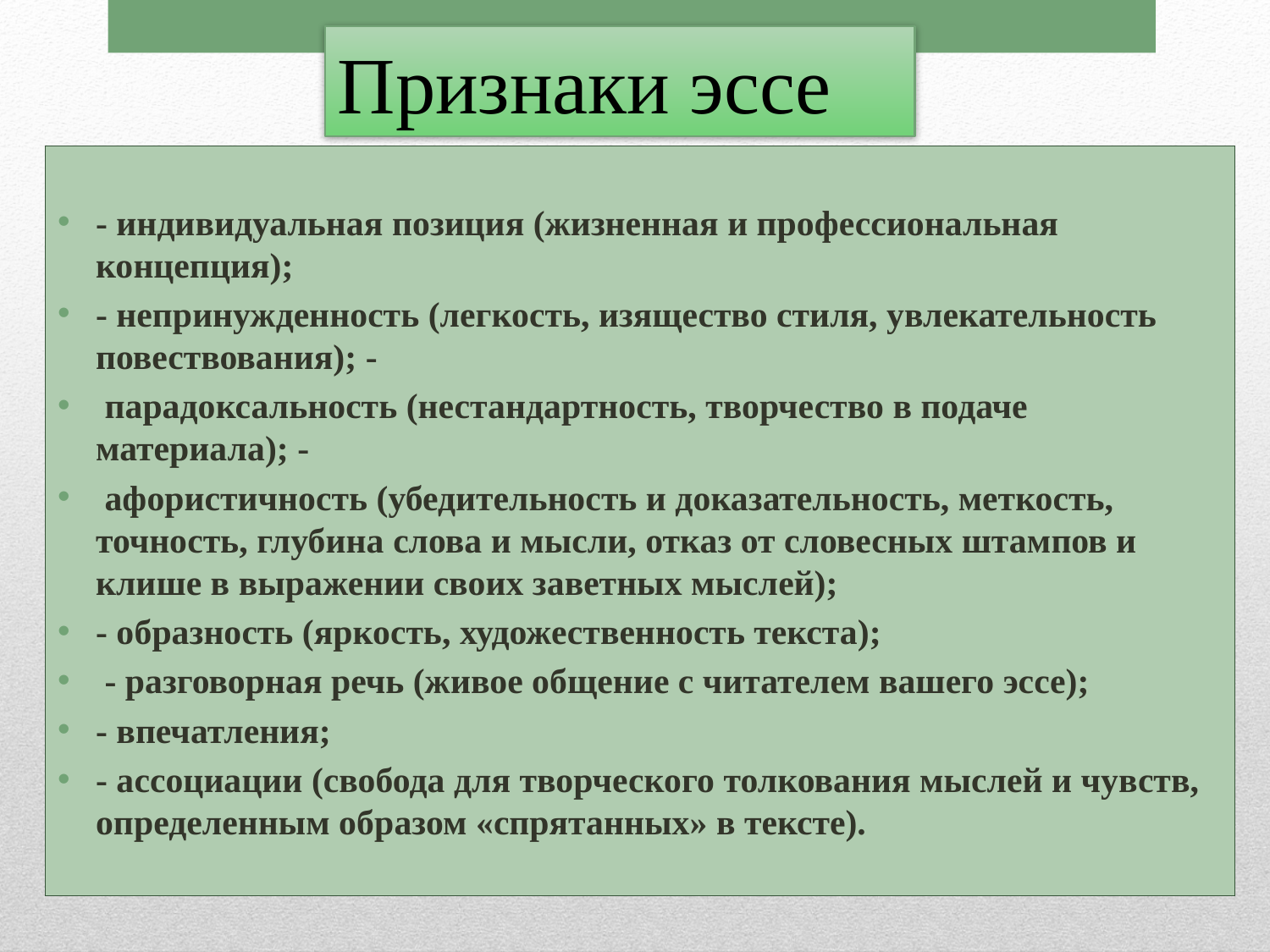

# Признаки эссе
- индивидуальная позиция (жизненная и профессиональная концепция);
- непринужденность (легкость, изящество стиля, увлекательность повествования); -
 парадоксальность (нестандартность, творчество в подаче материала); -
 афористичность (убедительность и доказательность, меткость, точность, глубина слова и мысли, отказ от словесных штампов и клише в выражении своих заветных мыслей);
- образность (яркость, художественность текста);
 - разговорная речь (живое общение с читателем вашего эссе);
- впечатления;
- ассоциации (свобода для творческого толкования мыслей и чувств, определенным образом «спрятанных» в тексте).